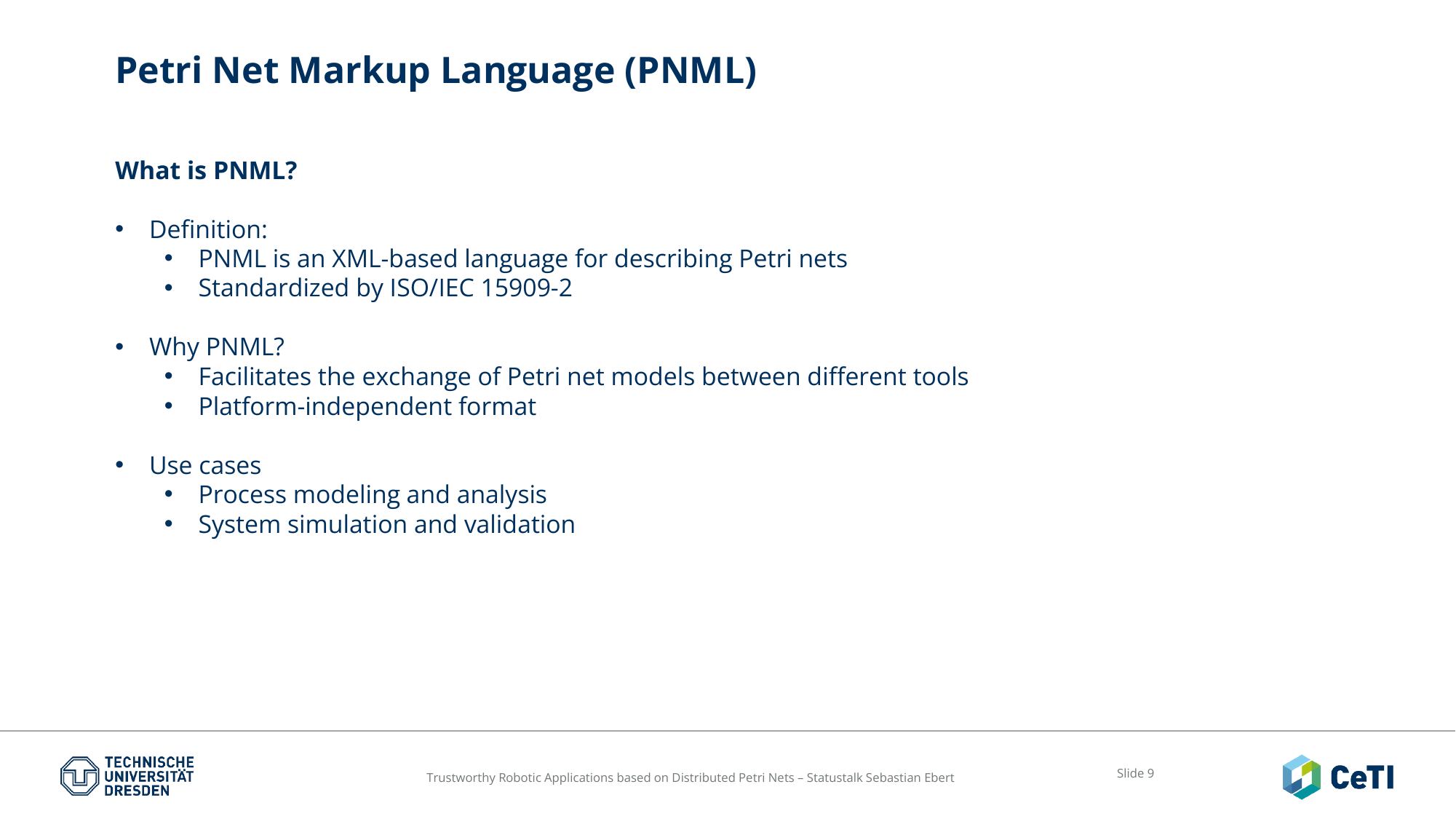

Petri Net Markup Language (PNML)
What is PNML?

Definition:
PNML is an XML-based language for describing Petri nets
Standardized by ISO/IEC 15909-2

Why PNML?
Facilitates the exchange of Petri net models between different tools
Platform-independent format

Use cases
Process modeling and analysis
System simulation and validation